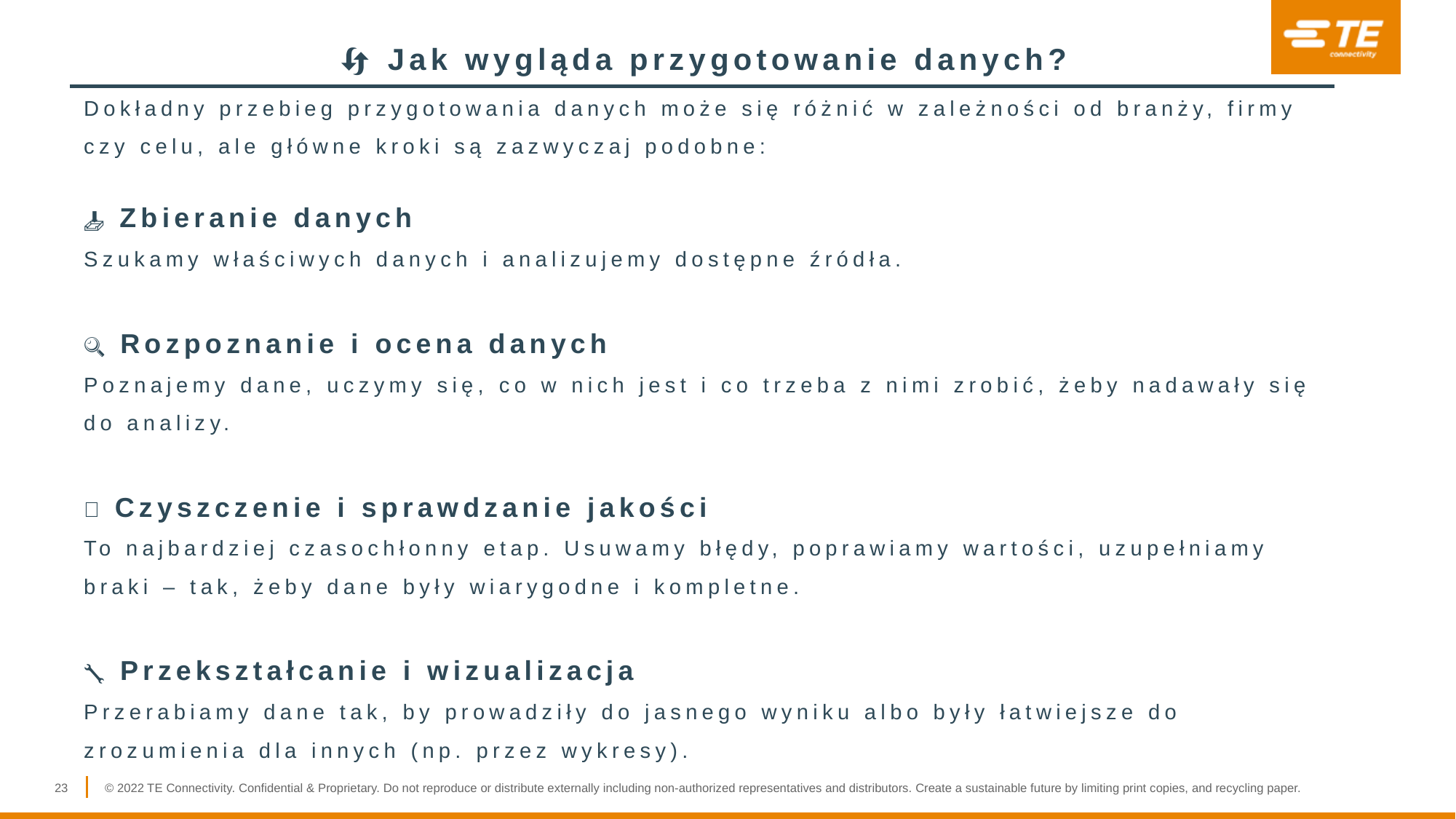

🔄 Jak wygląda przygotowanie danych?
Dokładny przebieg przygotowania danych może się różnić w zależności od branży, firmy czy celu, ale główne kroki są zazwyczaj podobne:
📥 Zbieranie danych
Szukamy właściwych danych i analizujemy dostępne źródła.
🔍 Rozpoznanie i ocena danych
Poznajemy dane, uczymy się, co w nich jest i co trzeba z nimi zrobić, żeby nadawały się do analizy.
🧹 Czyszczenie i sprawdzanie jakości
To najbardziej czasochłonny etap. Usuwamy błędy, poprawiamy wartości, uzupełniamy braki – tak, żeby dane były wiarygodne i kompletne.
🔧 Przekształcanie i wizualizacja
Przerabiamy dane tak, by prowadziły do jasnego wyniku albo były łatwiejsze do zrozumienia dla innych (np. przez wykresy).
23